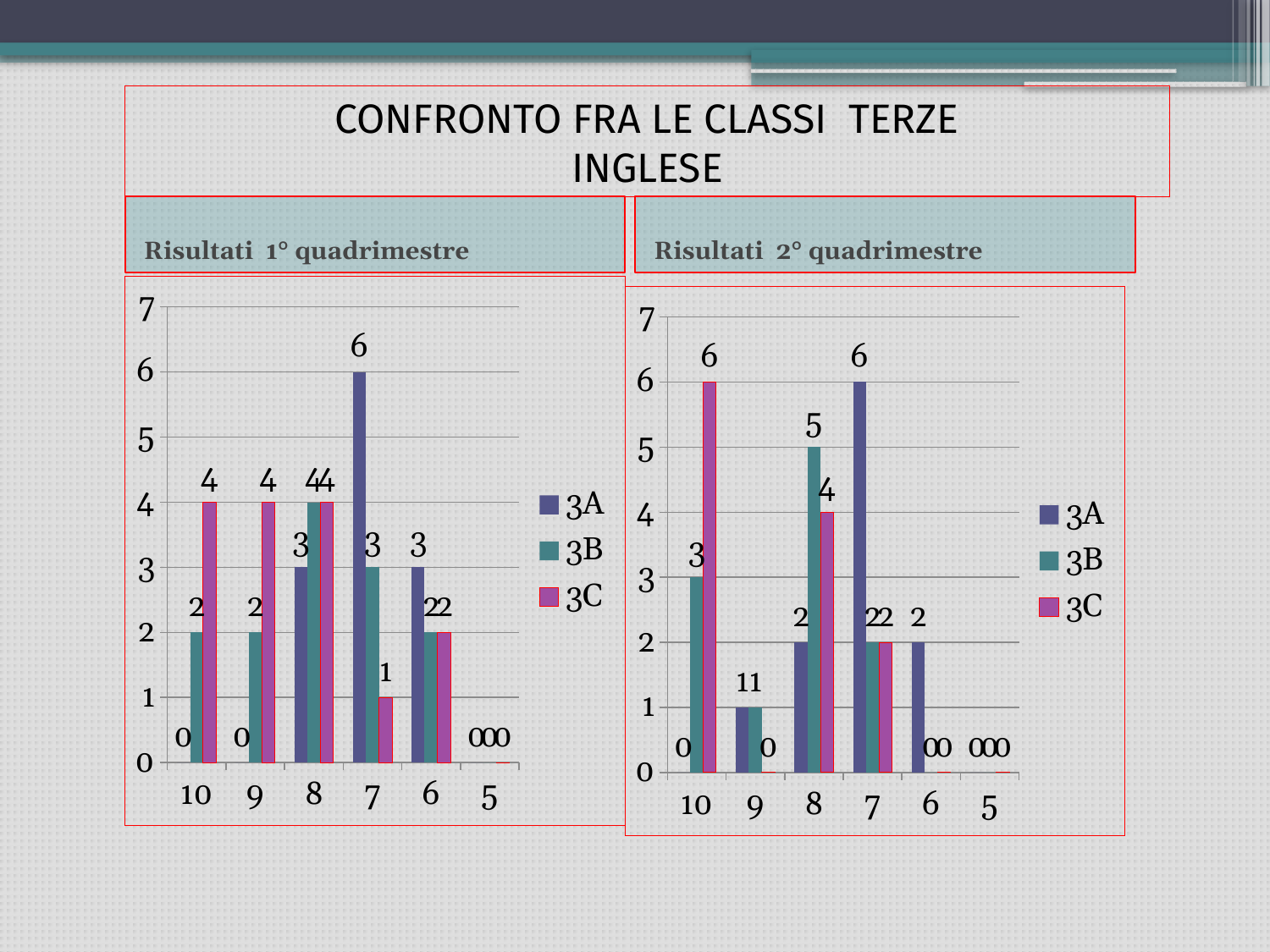

# CONFRONTO FRA LE CLASSI  TERZE INGLESE

Risultati  1° quadrimestre

Risultati  2° quadrimestre

### Chart

| Category | 3A | 3B | 3C |
|---|---|---|---|
| 10 | 0.0 | 2.0 | 4.0 |
| 9 | 0.0 | 2.0 | 4.0 |
| 8 | 3.0 | 4.0 | 4.0 |
| 7 | 6.0 | 3.0 | 1.0 |
| 6 | 3.0 | 2.0 | 2.0 |
| 5 | 0.0 | 0.0 | 0.0 |

### Chart

| Category | 3A | 3B | 3C |
|---|---|---|---|
| 10 | 0.0 | 3.0 | 6.0 |
| 9 | 1.0 | 1.0 | 0.0 |
| 8 | 2.0 | 5.0 | 4.0 |
| 7 | 6.0 | 2.0 | 2.0 |
| 6 | 2.0 | 0.0 | 0.0 |
| 5 | 0.0 | 0.0 | 0.0 |